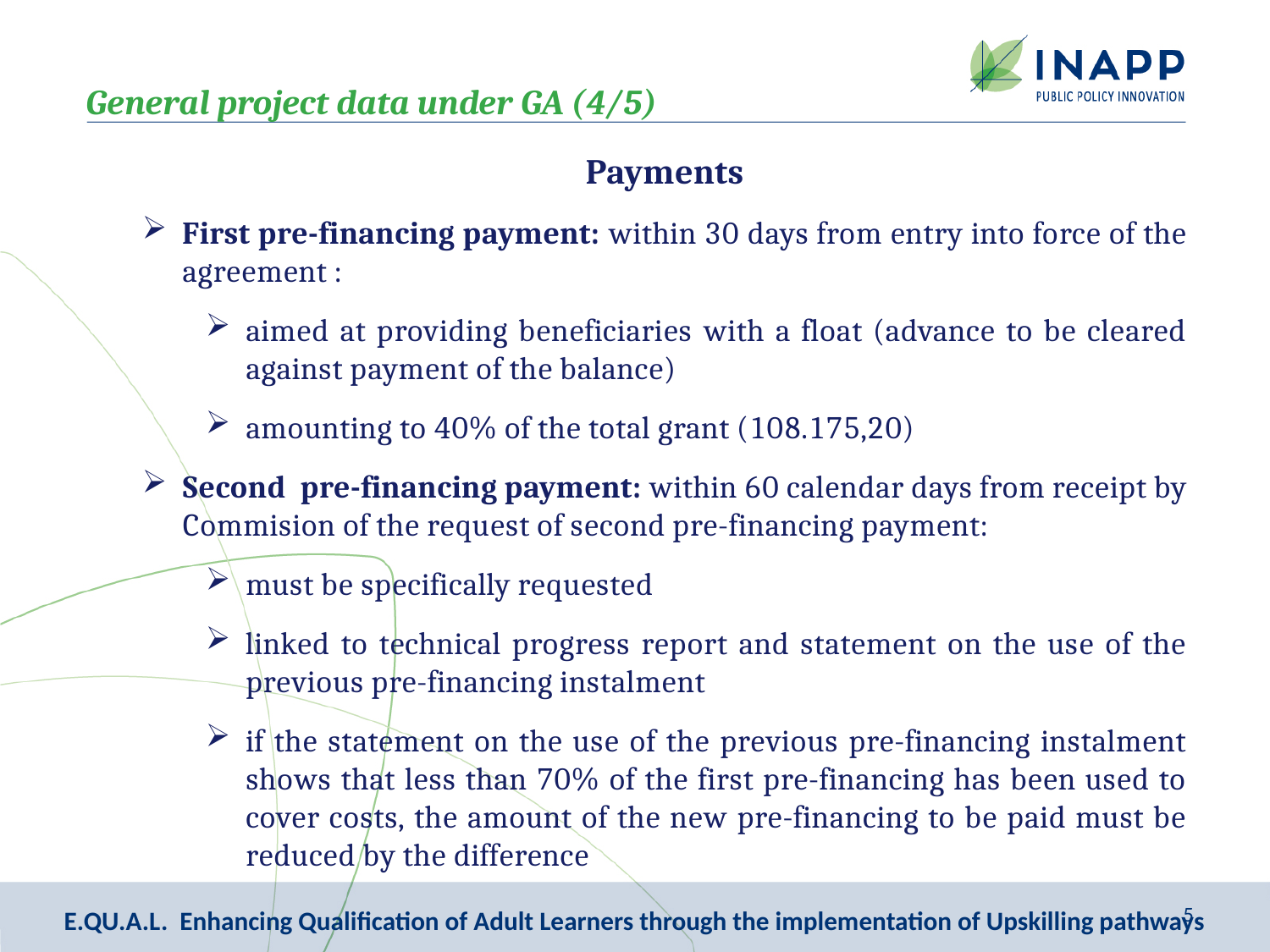

General project data under GA (4/5)
Payments
First pre-financing payment: within 30 days from entry into force of the agreement :
aimed at providing beneficiaries with a float (advance to be cleared against payment of the balance)
amounting to 40% of the total grant (108.175,20)
Second  pre-financing payment: within 60 calendar days from receipt by Commision of the request of second pre-financing payment:
must be specifically requested
linked to technical progress report and statement on the use of the previous pre-financing instalment
if the statement on the use of the previous pre-financing instalment shows that less than 70% of the first pre-financing has been used to cover costs, the amount of the new pre-financing to be paid must be reduced by the difference

5
E.QU.A.L.  Enhancing Qualification of Adult Learners through the implementation of Upskilling pathways